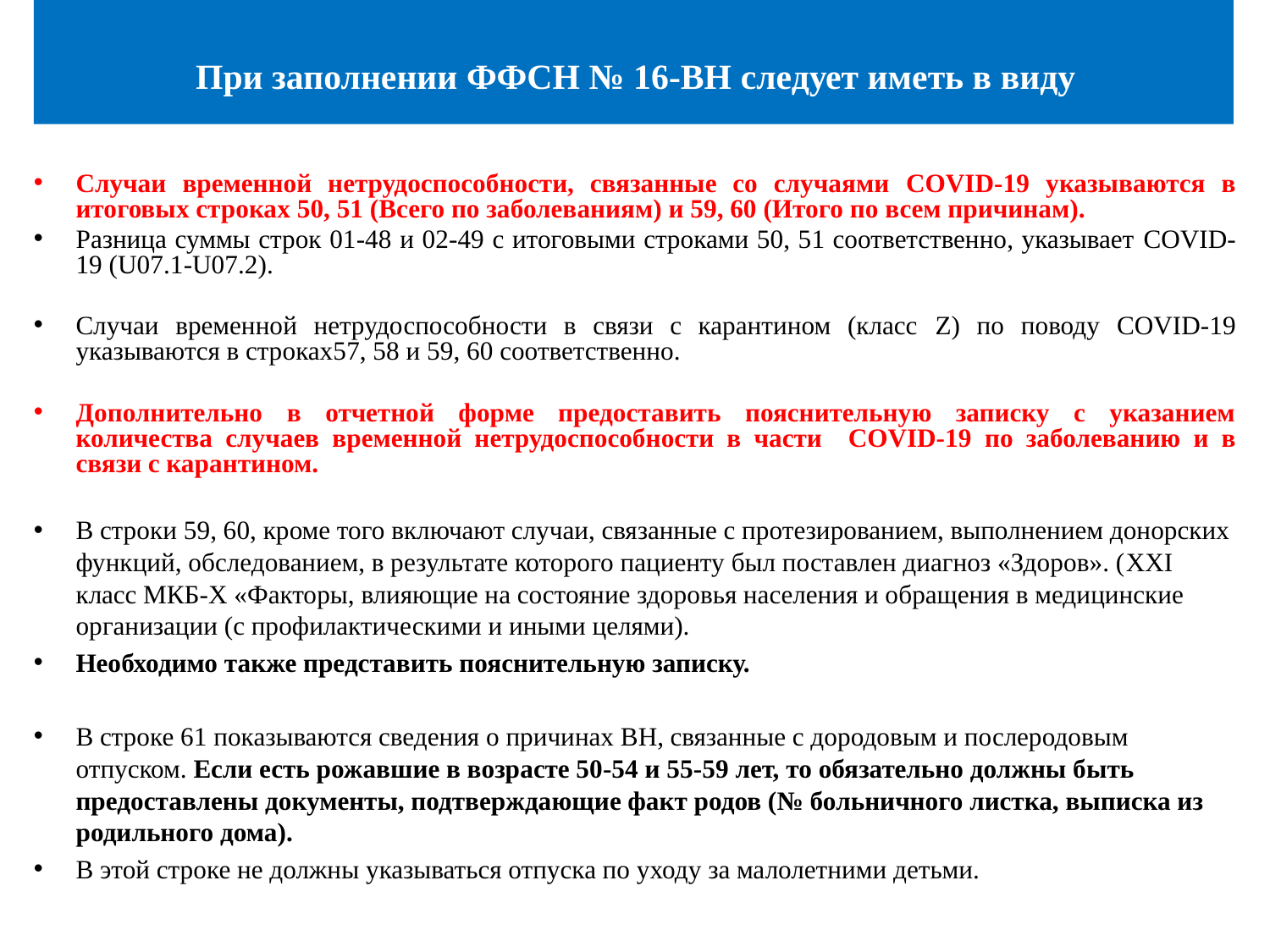

# При заполнении ФФСН № 16-ВН следует иметь в виду

Случаи временной нетрудоспособности, связанные со случаями COVID-19 указываются в итоговых строках 50, 51 (Всего по заболеваниям) и 59, 60 (Итого по всем причинам).
Разница суммы строк 01-48 и 02-49 с итоговыми строками 50, 51 соответственно, указывает COVID-19 (U07.1-U07.2).

Случаи временной нетрудоспособности в связи с карантином (класс Z) по поводу COVID-19 указываются в строках57, 58 и 59, 60 соответственно.

Дополнительно в отчетной форме предоставить пояснительную записку с указанием количества случаев временной нетрудоспособности в части  COVID-19 по заболеванию и в связи с карантином.

В строки 59, 60, кроме того включают случаи, связанные с протезированием, выполнением донорских функций, обследованием, в результате которого пациенту был поставлен диагноз «Здоров». (XXI класс МКБ-Х «Факторы, влияющие на состояние здоровья населения и обращения в медицинские организации (с профилактическими и иными целями).
Необходимо также представить пояснительную записку.

В строке 61 показываются сведения о причинах ВН, связанные с дородовым и послеродовым отпуском. Если есть рожавшие в возрасте 50-54 и 55-59 лет, то обязательно должны быть предоставлены документы, подтверждающие факт родов (№ больничного листка, выписка из родильного дома).
В этой строке не должны указываться отпуска по уходу за малолетними детьми.